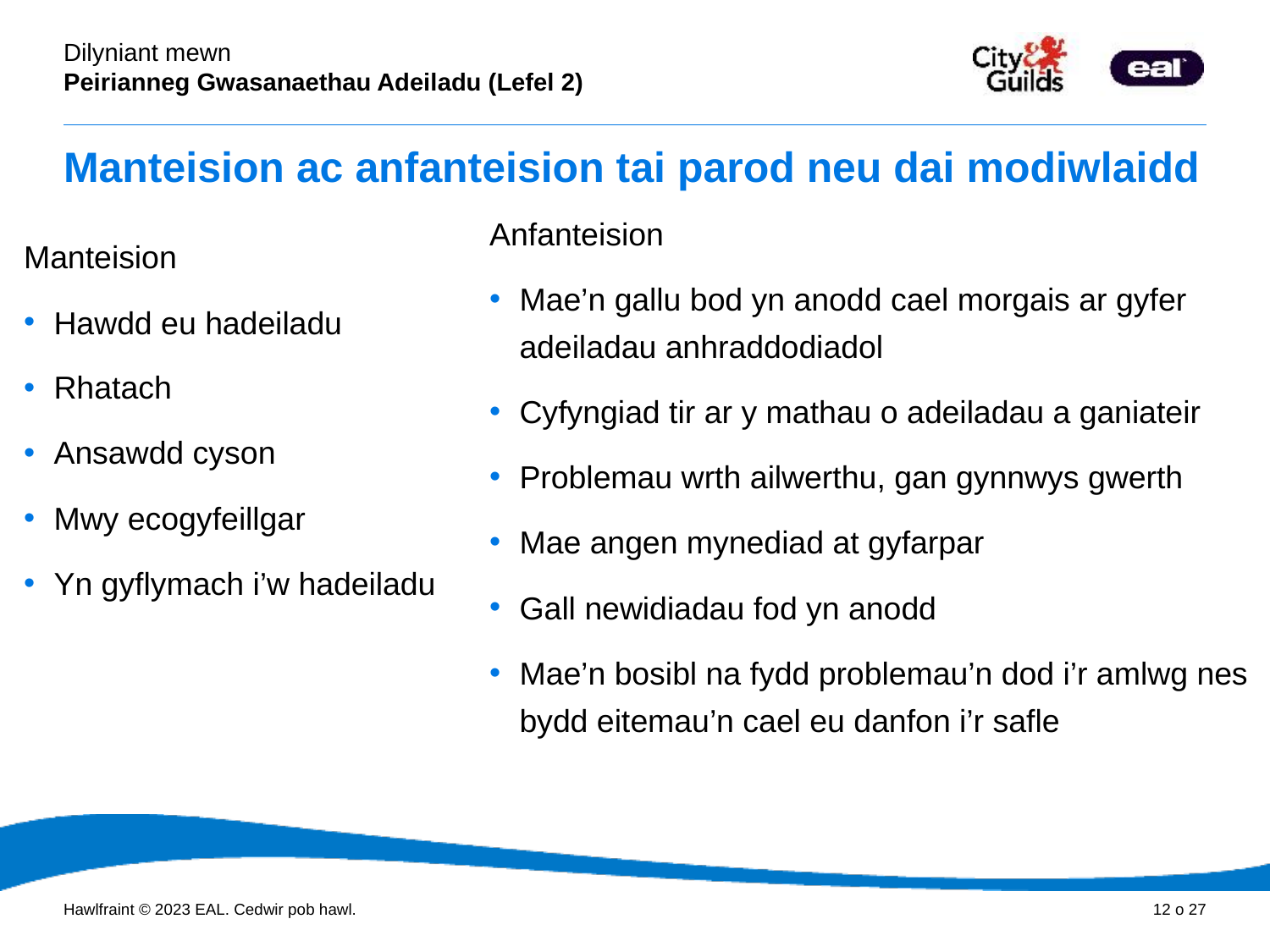

# Manteision ac anfanteision tai parod neu dai modiwlaidd
Anfanteision
Mae’n gallu bod yn anodd cael morgais ar gyfer adeiladau anhraddodiadol
Cyfyngiad tir ar y mathau o adeiladau a ganiateir
Problemau wrth ailwerthu, gan gynnwys gwerth
Mae angen mynediad at gyfarpar
Gall newidiadau fod yn anodd
Mae’n bosibl na fydd problemau’n dod i’r amlwg nes bydd eitemau’n cael eu danfon i’r safle

Manteision
Hawdd eu hadeiladu
Rhatach
Ansawdd cyson
Mwy ecogyfeillgar
Yn gyflymach i’w hadeiladu